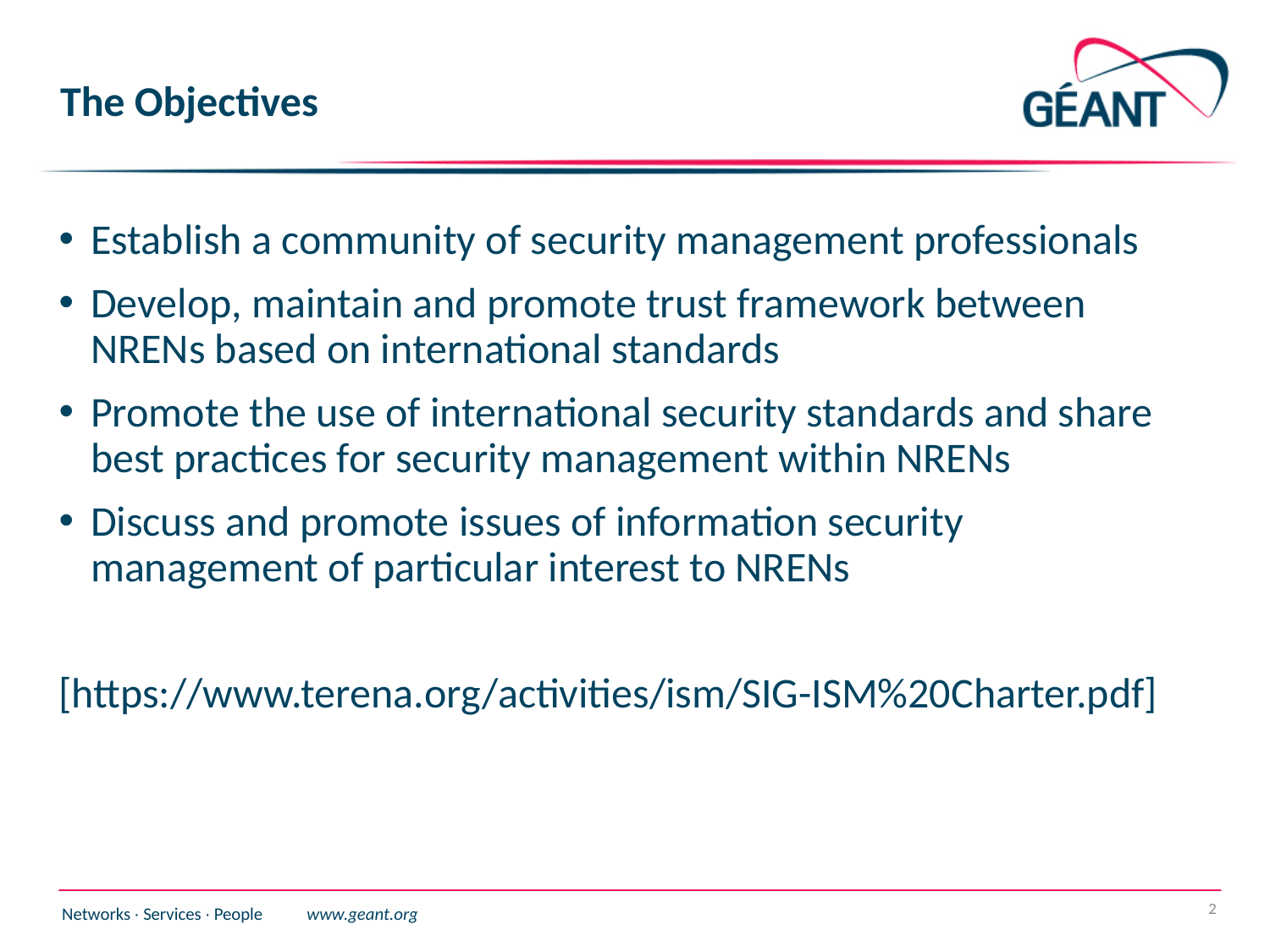

# The Objectives
Establish a community of security management professionals
Develop, maintain and promote trust framework between NRENs based on international standards
Promote the use of international security standards and share best practices for security management within NRENs
Discuss and promote issues of information security management of particular interest to NRENs

[https://www.terena.org/activities/ism/SIG-ISM%20Charter.pdf]

2